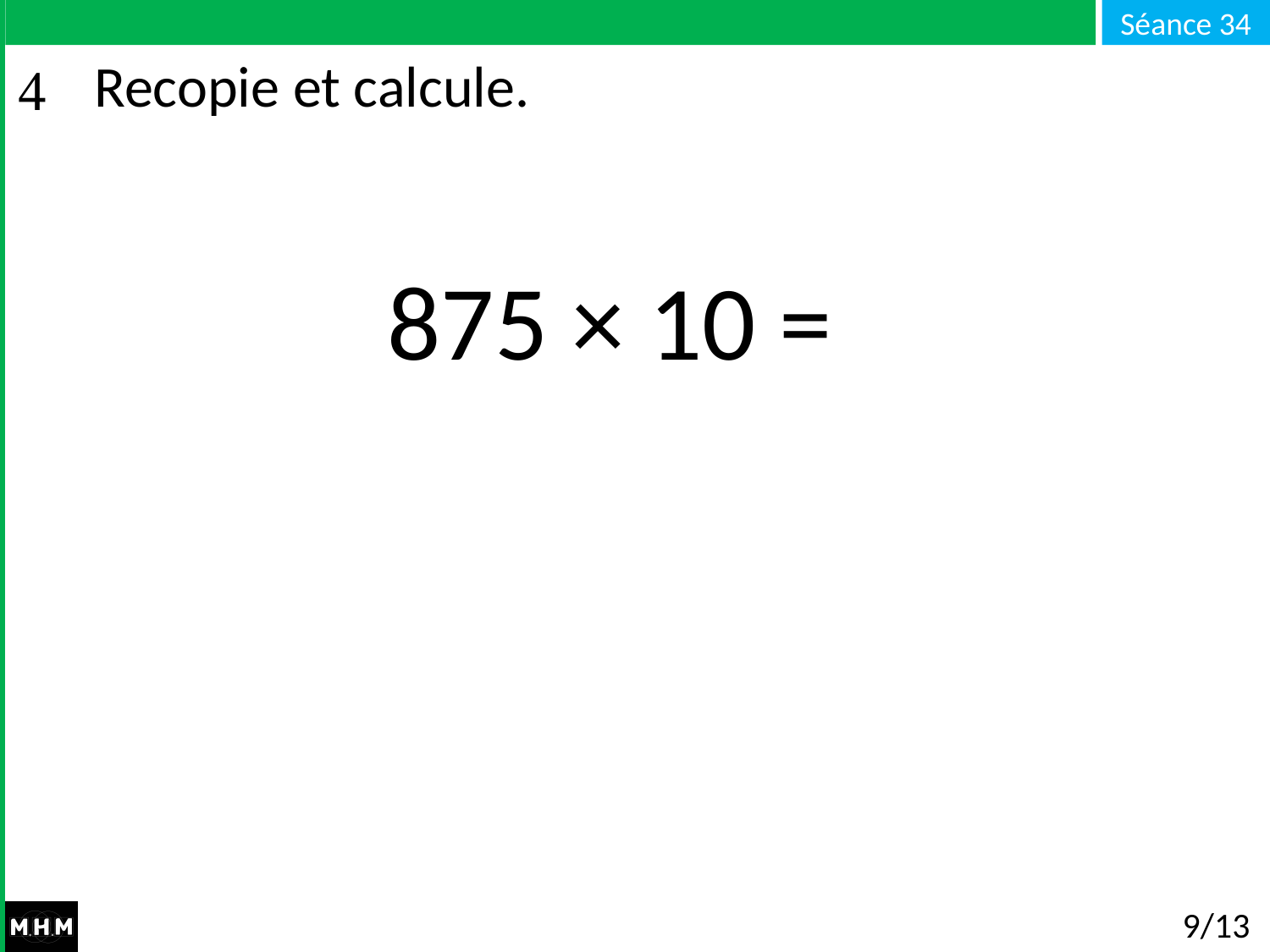

# Recopie et calcule.
875 × 10 =
9/13